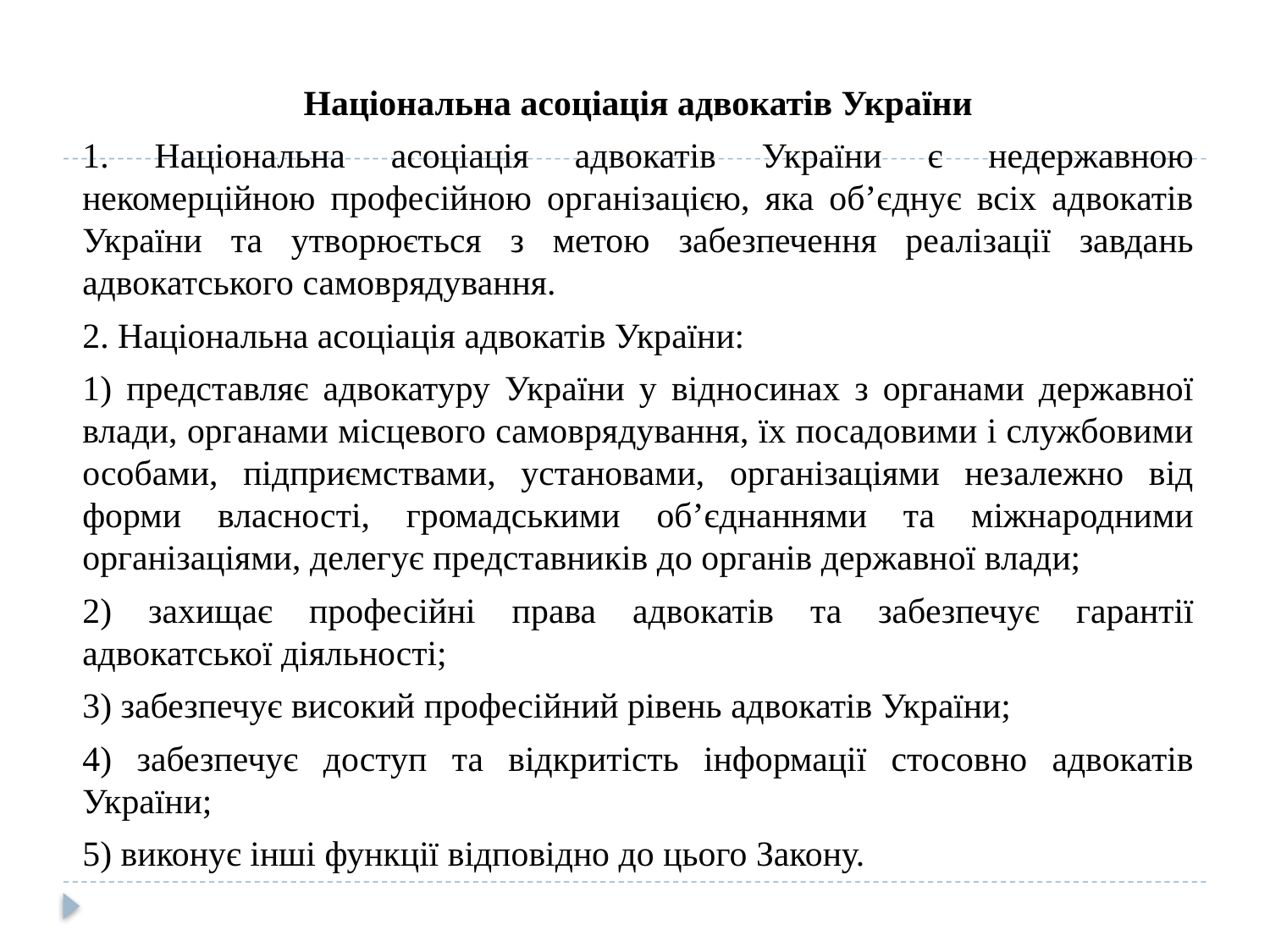

Національна асоціація адвокатів України
1. Національна асоціація адвокатів України є недержавною некомерційною професійною організацією, яка об’єднує всіх адвокатів України та утворюється з метою забезпечення реалізації завдань адвокатського самоврядування.
2. Національна асоціація адвокатів України:
1) представляє адвокатуру України у відносинах з органами державної влади, органами місцевого самоврядування, їх посадовими і службовими особами, підприємствами, установами, організаціями незалежно від форми власності, громадськими об’єднаннями та міжнародними організаціями, делегує представників до органів державної влади;
2) захищає професійні права адвокатів та забезпечує гарантії адвокатської діяльності;
3) забезпечує високий професійний рівень адвокатів України;
4) забезпечує доступ та відкритість інформації стосовно адвокатів України;
5) виконує інші функції відповідно до цього Закону.